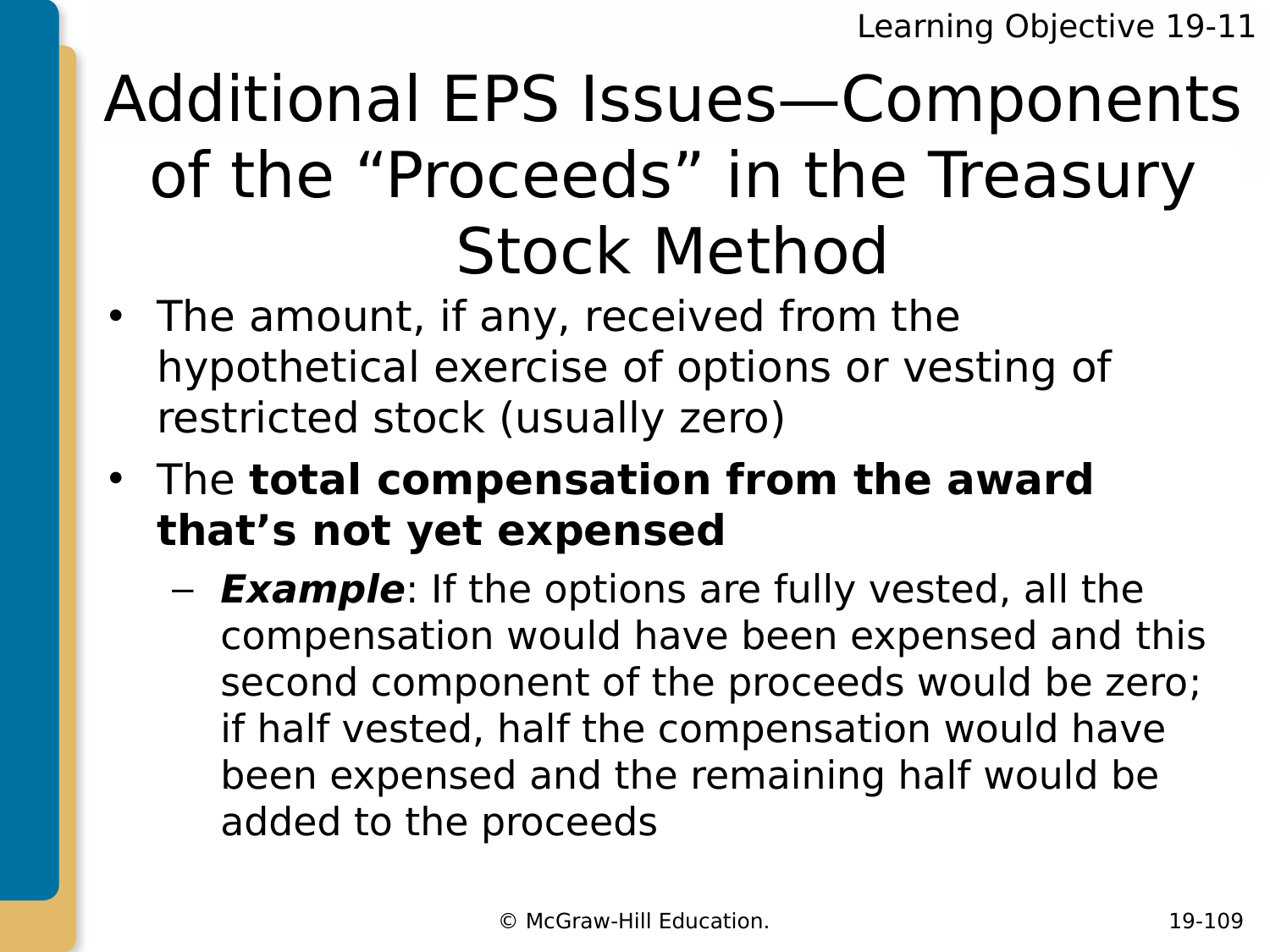

Learning Objective 19-11
# Additional EPS Issues—Components of the “Proceeds” in the Treasury Stock Method
The amount, if any, received from the hypothetical exercise of options or vesting of restricted stock (usually zero)
The total compensation from the award that’s not yet expensed
Example: If the options are fully vested, all the compensation would have been expensed and this second component of the proceeds would be zero; if half vested, half the compensation would have been expensed and the remaining half would be added to the proceeds